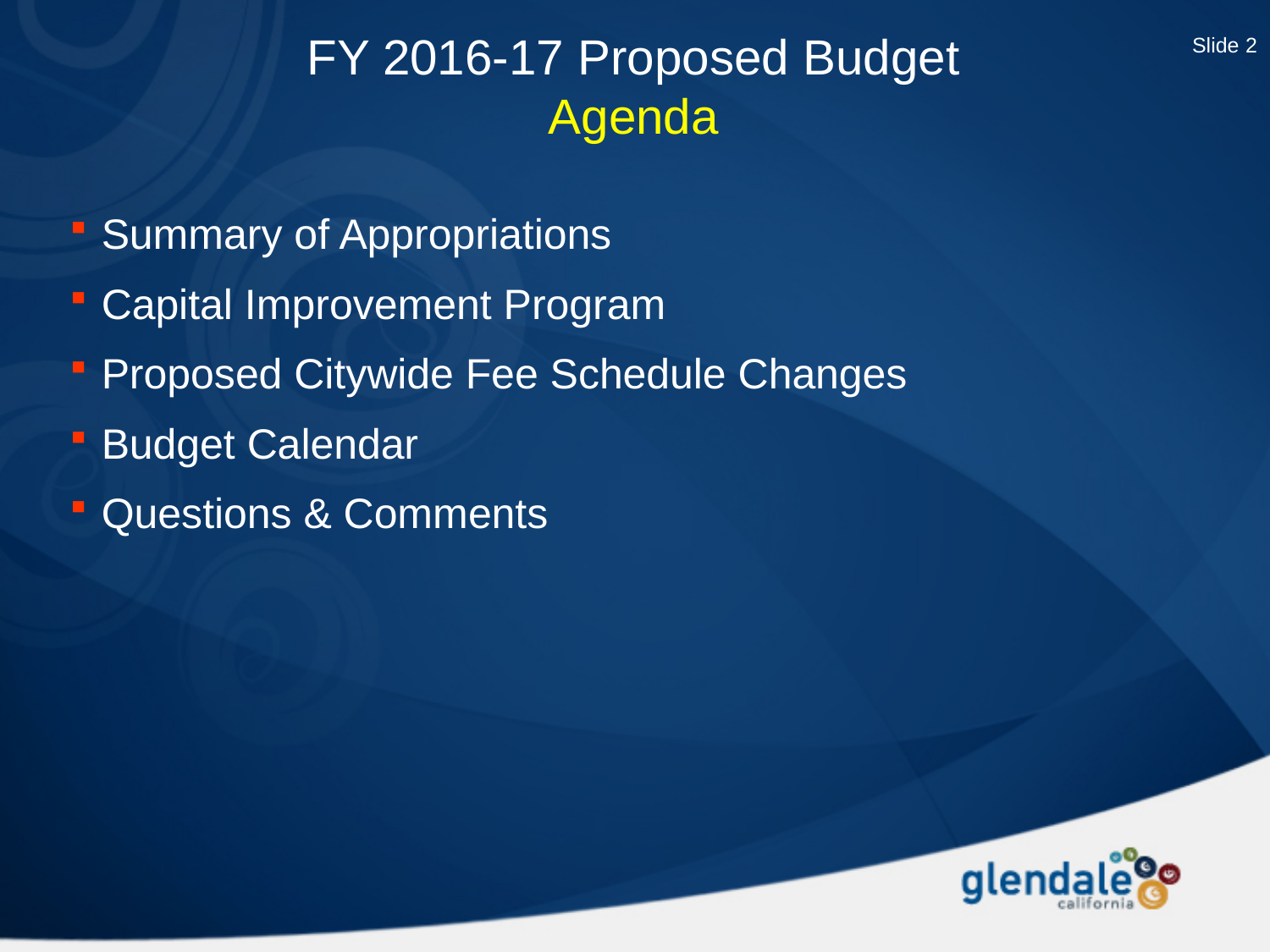

Slide 2
FY 2016-17 Proposed Budget
Agenda
Summary of Appropriations
Capital Improvement Program
Proposed Citywide Fee Schedule Changes
Budget Calendar
Questions & Comments